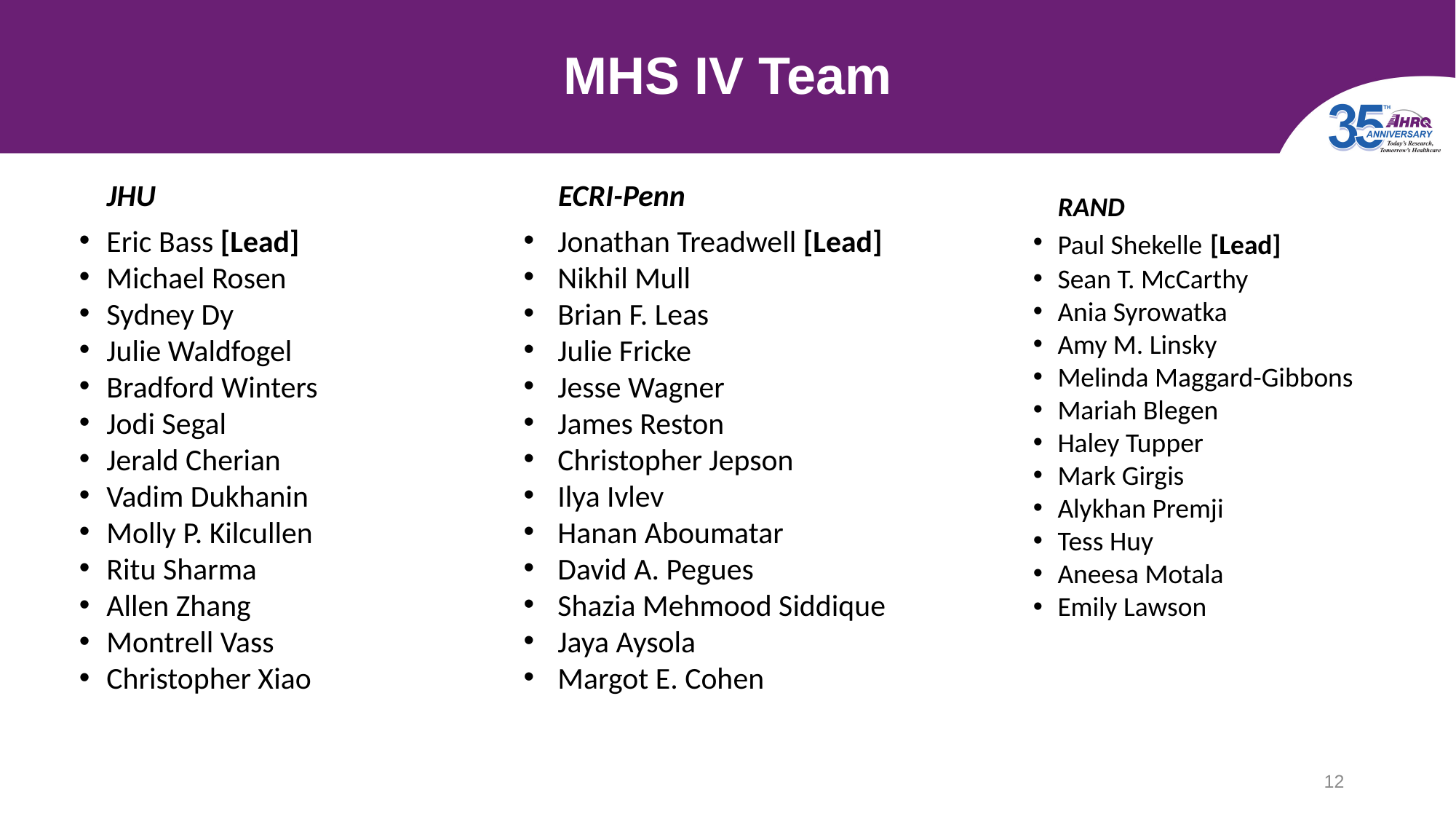

# MHS IV Team
    RAND
Paul Shekelle [Lead]
Sean T. McCarthy
Ania Syrowatka
Amy M. Linsky
Melinda Maggard-Gibbons
Mariah Blegen
Haley Tupper
Mark Girgis
Alykhan Premji
Tess Huy
Aneesa Motala
Emily Lawson

    JHU
Eric Bass [Lead]
Michael Rosen
Sydney Dy
Julie Waldfogel
Bradford Winters
Jodi Segal
Jerald Cherian
Vadim Dukhanin
Molly P. Kilcullen
Ritu Sharma
Allen Zhang
Montrell Vass
Christopher Xiao

     ECRI-Penn
Jonathan Treadwell [Lead]
Nikhil Mull
Brian F. Leas
Julie Fricke
Jesse Wagner
James Reston
Christopher Jepson
Ilya Ivlev
Hanan Aboumatar
David A. Pegues
Shazia Mehmood Siddique
Jaya Aysola
Margot E. Cohen

12